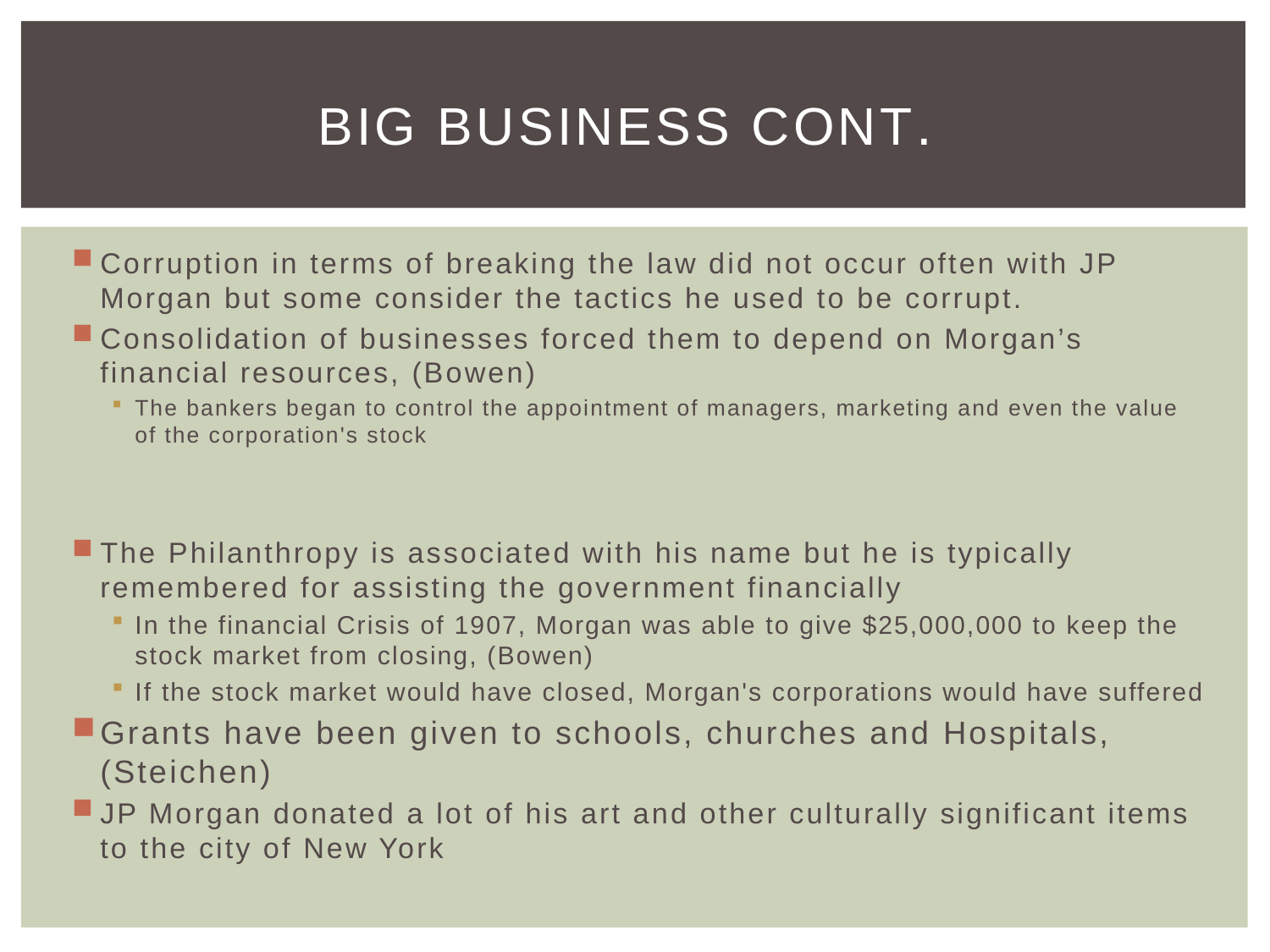

# Big Business Cont.
Corruption in terms of breaking the law did not occur often with JP Morgan but some consider the tactics he used to be corrupt.
Consolidation of businesses forced them to depend on Morgan’s financial resources, (Bowen)
The bankers began to control the appointment of managers, marketing and even the value of the corporation's stock

The Philanthropy is associated with his name but he is typically remembered for assisting the government financially
In the financial Crisis of 1907, Morgan was able to give $25,000,000 to keep the stock market from closing, (Bowen)
If the stock market would have closed, Morgan's corporations would have suffered
Grants have been given to schools, churches and Hospitals, (Steichen)
JP Morgan donated a lot of his art and other culturally significant items to the city of New York